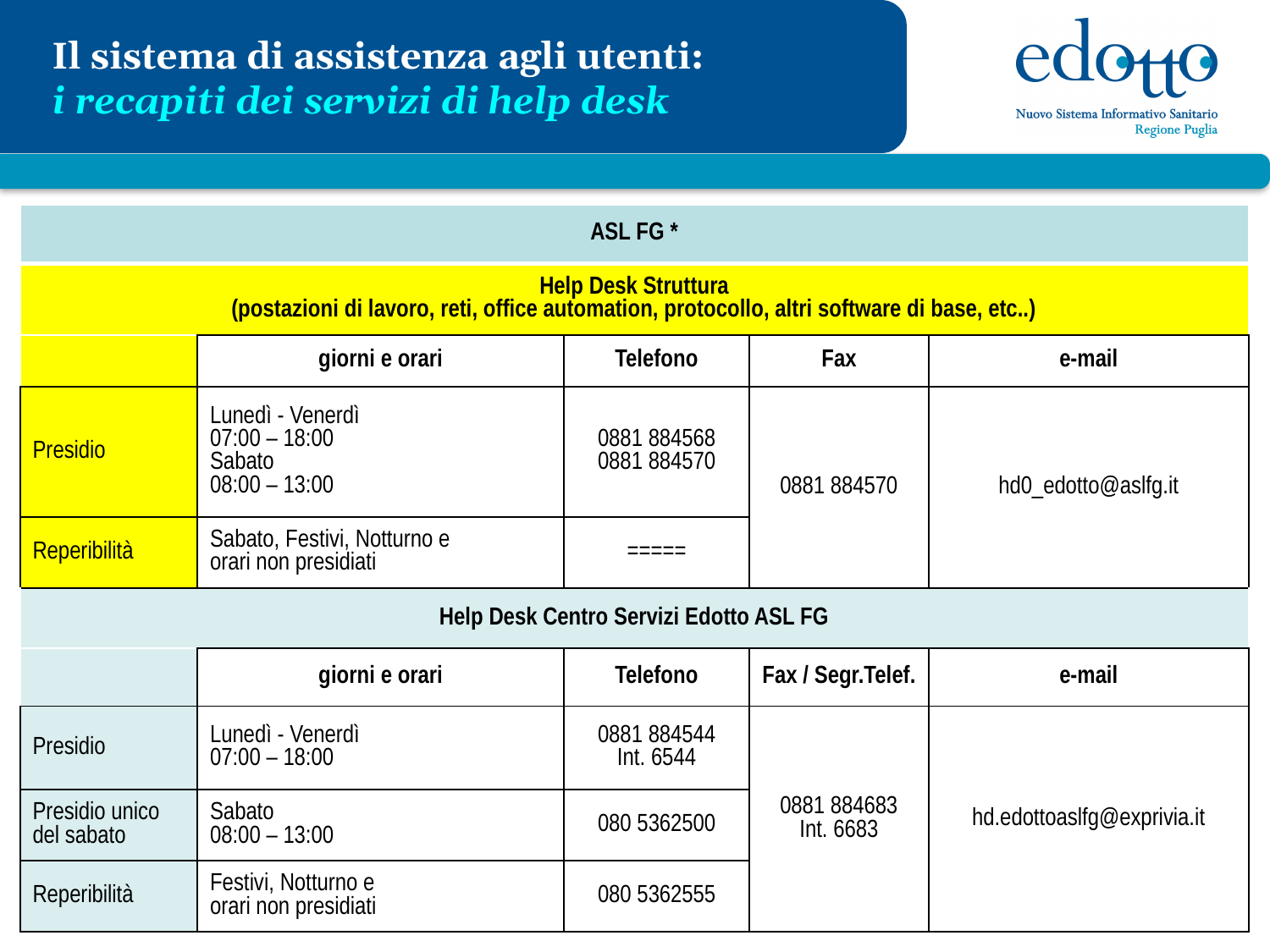

# Il sistema di assistenza agli utenti: i recapiti dei servizi di help desk
| ASL FG \* |  |  |  |  |
| --- | --- | --- | --- | --- |
| Help Desk Struttura (postazioni di lavoro, reti, office automation, protocollo, altri software di base, etc..) |  |  |  |  |
|  | giorni e orari | Telefono | Fax | e-mail |
| Presidio | Lunedì - Venerdì 07:00 – 18:00 Sabato 08:00 – 13:00 | 0881 884568 0881 884570 | 0881 884570 | hd0\_edotto@aslfg.it |
| Reperibilità | Sabato, Festivi, Notturno e orari non presidiati | ===== |  |  |
| Help Desk Centro Servizi Edotto ASL FG |  |  |  |  |
|  | giorni e orari | Telefono | Fax / Segr.Telef. | e-mail |
| Presidio | Lunedì - Venerdì 07:00 – 18:00 | 0881 884544 Int. 6544 | 0881 884683 Int. 6683 | hd.edottoaslfg@exprivia.it |
| Presidio unico del sabato | Sabato 08:00 – 13:00 | 080 5362500 |  |  |
| Reperibilità | Festivi, Notturno e orari non presidiati | 080 5362555 |  |  |